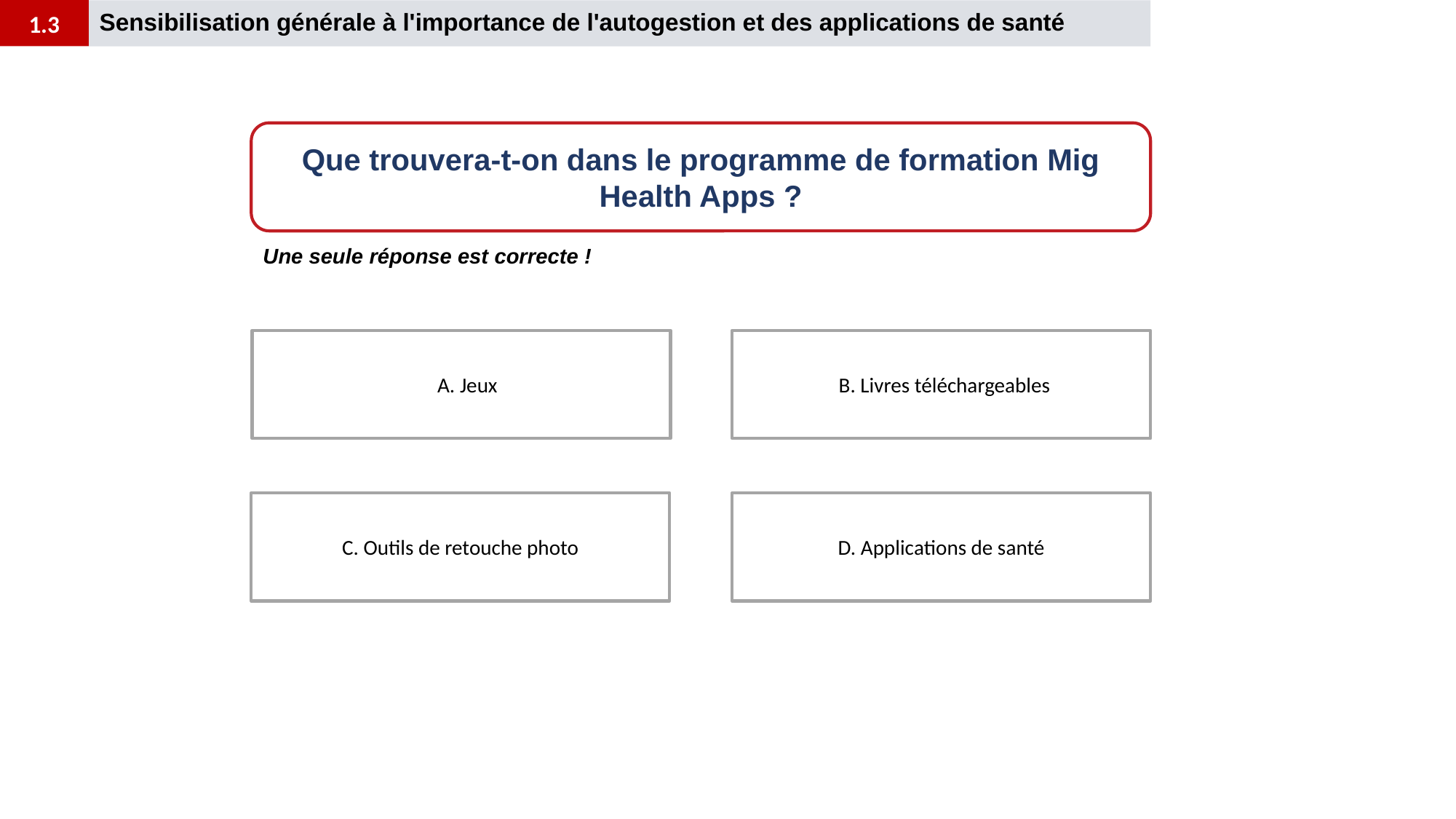

1.3
Sensibilisation générale à l'importance de l'autogestion et des applications de santé
Que trouvera-t-on dans le programme de formation Mig Health Apps ?
Une seule réponse est correcte !
  A. Jeux
 B. Livres téléchargeables
D. Applications de santé
C. Outils de retouche photo